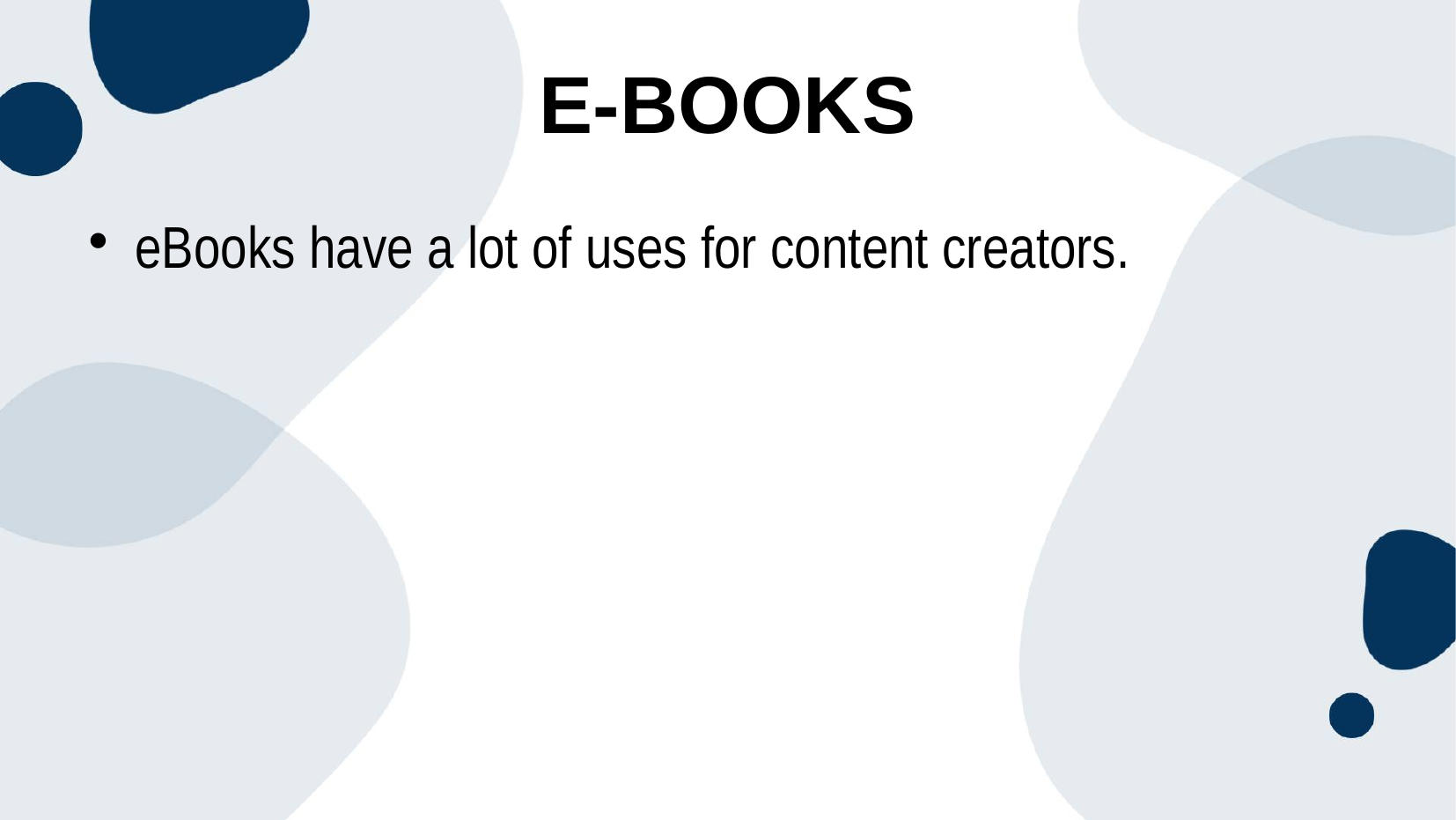

e-books
eBooks have a lot of uses for content creators.